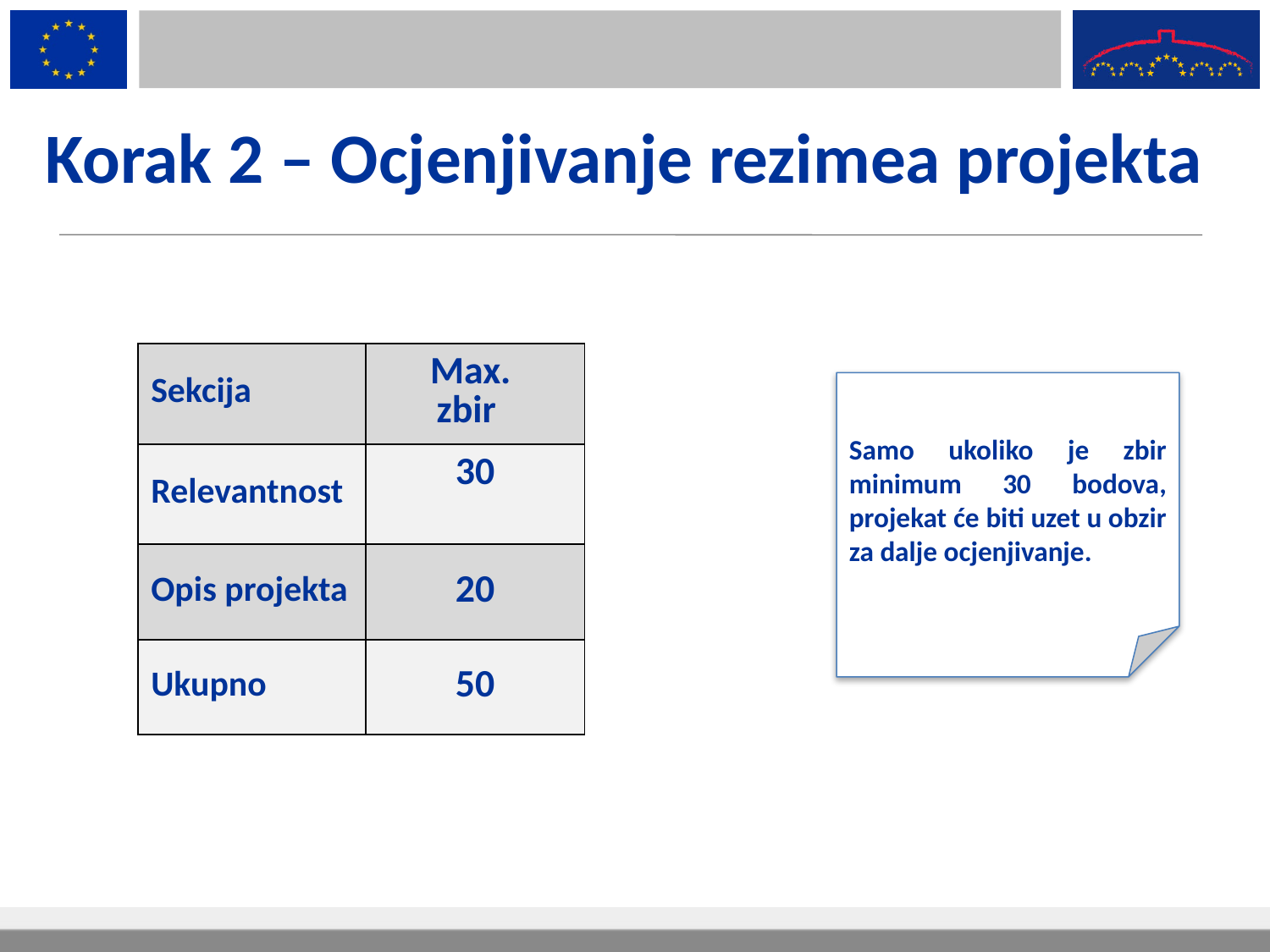

# Korak 2 – Ocjenjivanje rezimea projekta
| Sekcija | Max. zbir |
| --- | --- |
| Relevantnost | 30 |
| Opis projekta | 20 |
| Ukupno | 50 |
Samo ukoliko je zbir minimum 30 bodova, projekat će biti uzet u obzir za dalje ocjenjivanje.